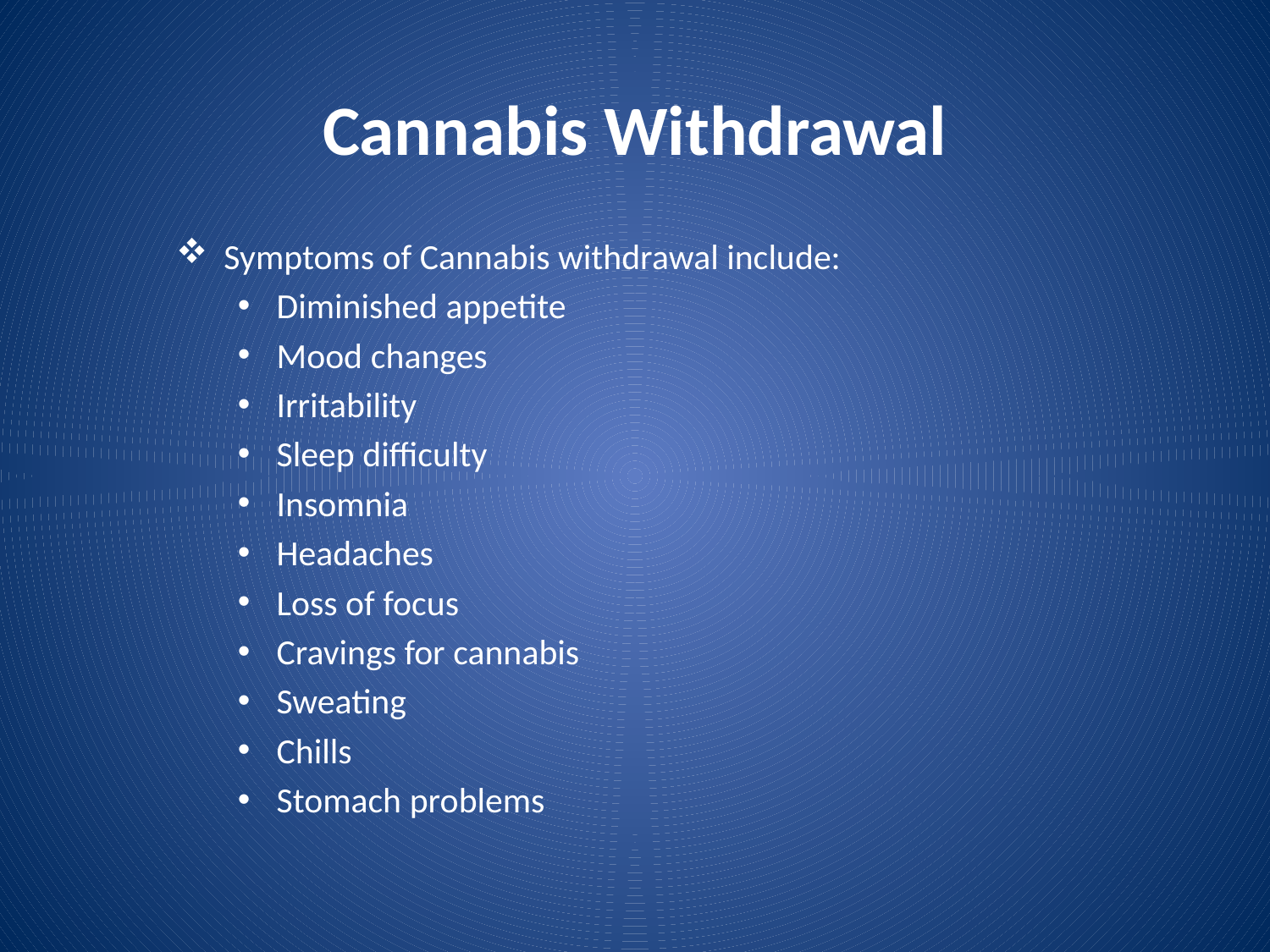

# Cannabis Withdrawal
Symptoms of Cannabis withdrawal include:
Diminished appetite
Mood changes
Irritability
Sleep difficulty
Insomnia
Headaches
Loss of focus
Cravings for cannabis
Sweating
Chills
Stomach problems